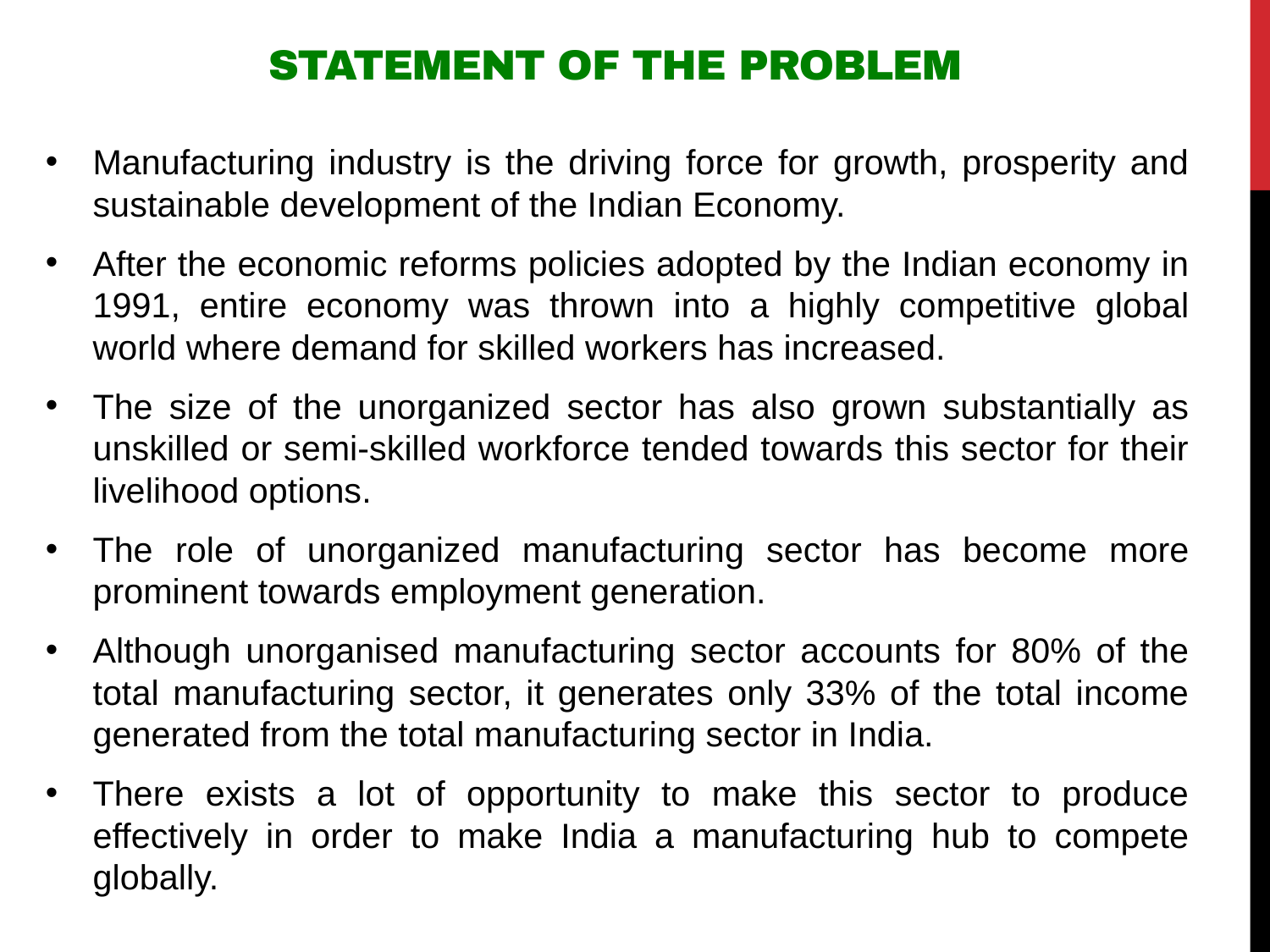

# STATEMENT OF THE PROBLEM
Manufacturing industry is the driving force for growth, prosperity and sustainable development of the Indian Economy.
After the economic reforms policies adopted by the Indian economy in 1991, entire economy was thrown into a highly competitive global world where demand for skilled workers has increased.
The size of the unorganized sector has also grown substantially as unskilled or semi-skilled workforce tended towards this sector for their livelihood options.
The role of unorganized manufacturing sector has become more prominent towards employment generation.
Although unorganised manufacturing sector accounts for 80% of the total manufacturing sector, it generates only 33% of the total income generated from the total manufacturing sector in India.
There exists a lot of opportunity to make this sector to produce effectively in order to make India a manufacturing hub to compete globally.